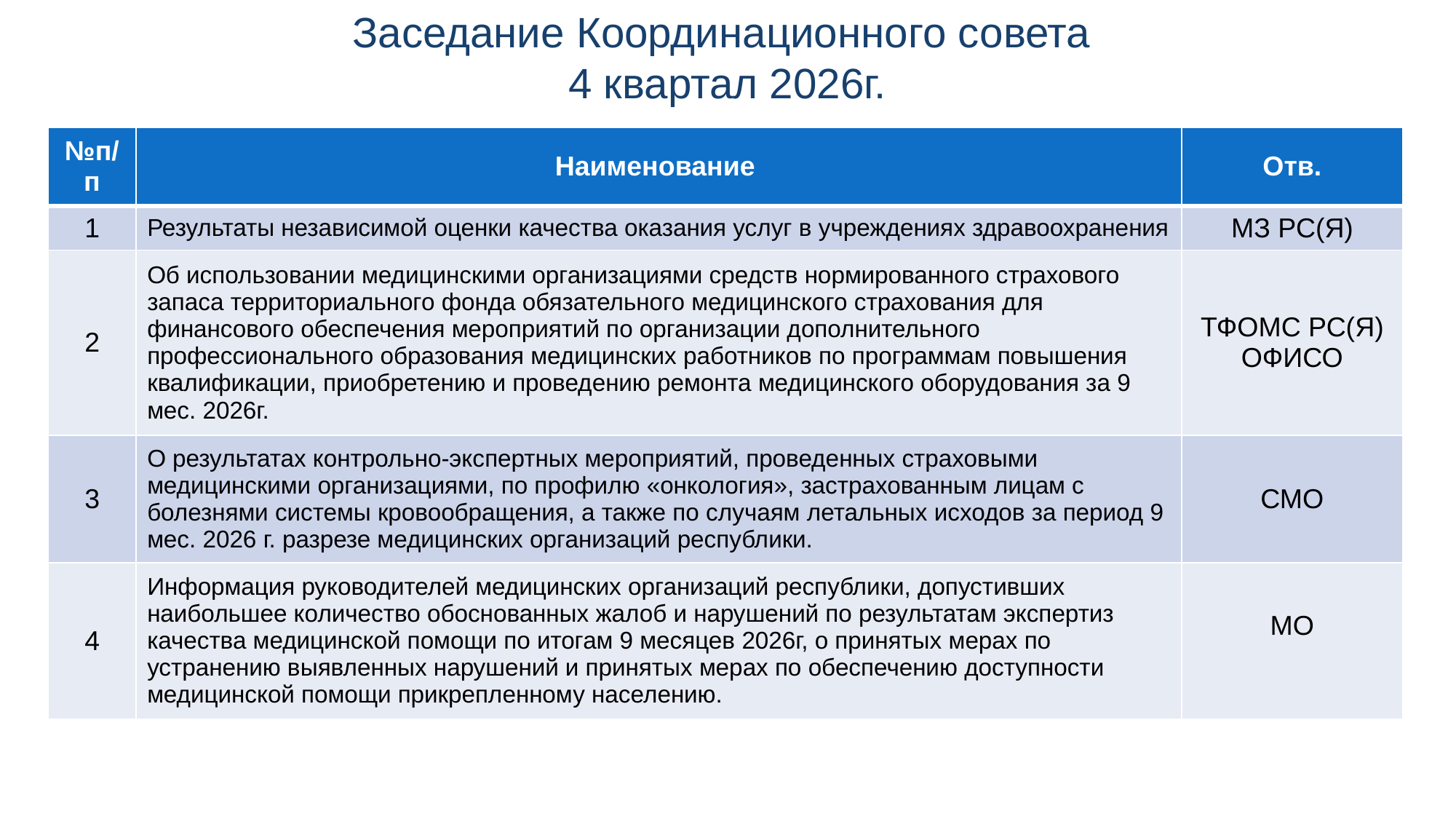

Заседание Координационного совета
4 квартал 2026г.

| №п/п | Наименование | Отв. |
| --- | --- | --- |
| 1 | Результаты независимой оценки качества оказания услуг в учреждениях здравоохранения | МЗ РС(Я) |
| 2 | Об использовании медицинскими организациями средств нормированного страхового запаса территориального фонда обязательного медицинского страхования для финансового обеспечения мероприятий по организации дополнительного профессионального образования медицинских работников по программам повышения квалификации, приобретению и проведению ремонта медицинского оборудования за 9 мес. 2026г. | ТФОМС РС(Я) ОФИСО |
| 3 | О результатах контрольно-экспертных мероприятий, проведенных страховыми медицинскими организациями, по профилю «онкология», застрахованным лицам с болезнями системы кровообращения, а также по случаям летальных исходов за период 9 мес. 2026 г. разрезе медицинских организаций республики. | СМО |
| 4 | Информация руководителей медицинских организаций республики, допустивших наибольшее количество обоснованных жалоб и нарушений по результатам экспертиз качества медицинской помощи по итогам 9 месяцев 2026г, о принятых мерах по устранению выявленных нарушений и принятых мерах по обеспечению доступности медицинской помощи прикрепленному населению. | МО |
МЗ РС(Я)